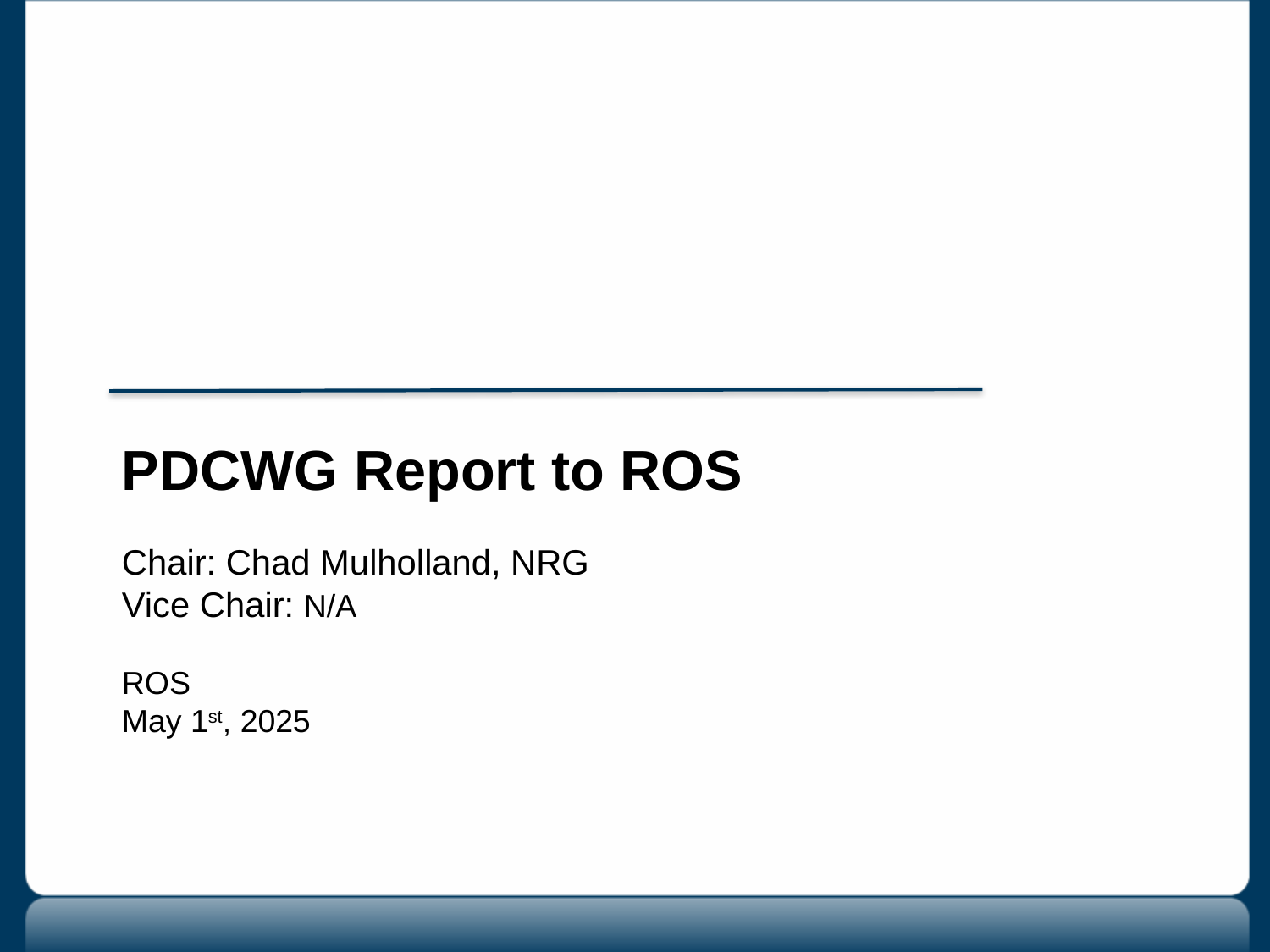

PDCWG Report to ROS

Chair: Chad Mulholland, NRG
Vice Chair: N/A

ROS
May 1st, 2025